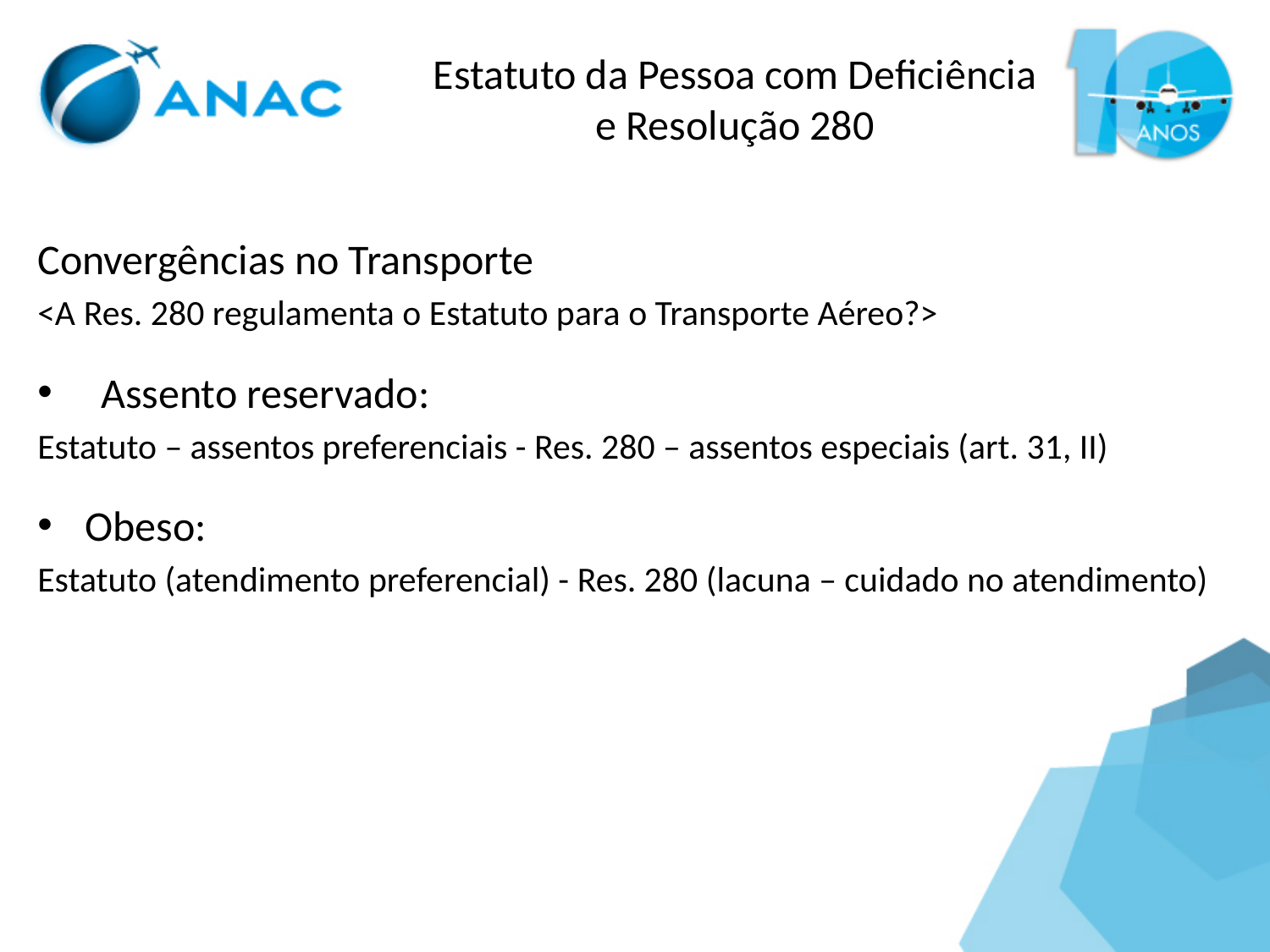

Estatuto da Pessoa com Deficiência e Resolução 280
Convergências no Transporte
<A Res. 280 regulamenta o Estatuto para o Transporte Aéreo?>

Assento reservado:
Estatuto – assentos preferenciais - Res. 280 – assentos especiais (art. 31, II)

Obeso:
Estatuto (atendimento preferencial) - Res. 280 (lacuna – cuidado no atendimento)